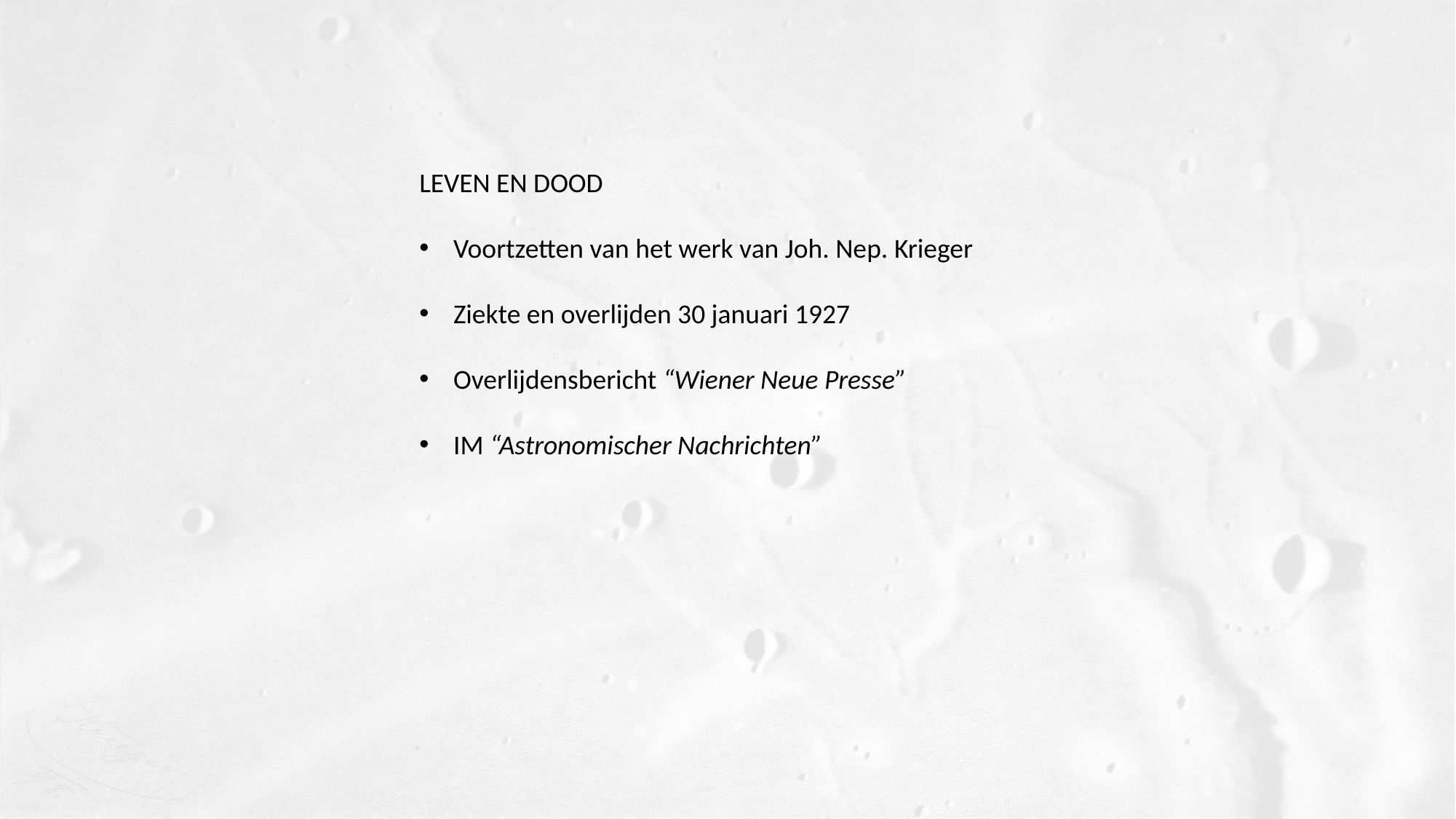

LEVEN EN DOOD

Voortzetten van het werk van Joh. Nep. Krieger

Ziekte en overlijden 30 januari 1927

Overlijdensbericht “Wiener Neue Presse”

IM “Astronomischer Nachrichten”